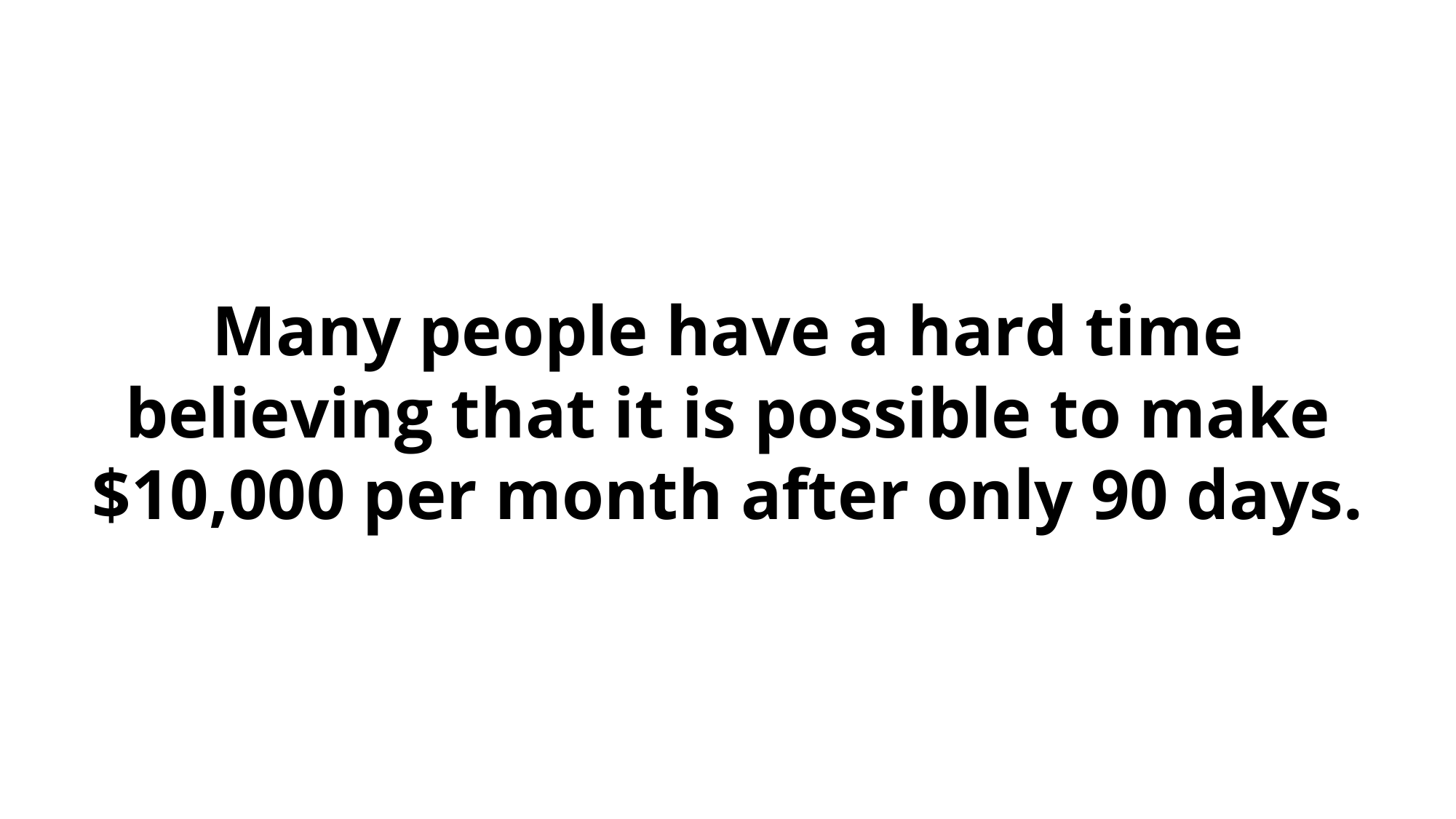

Many people have a hard time believing that it is possible to make $10,000 per month after only 90 days.